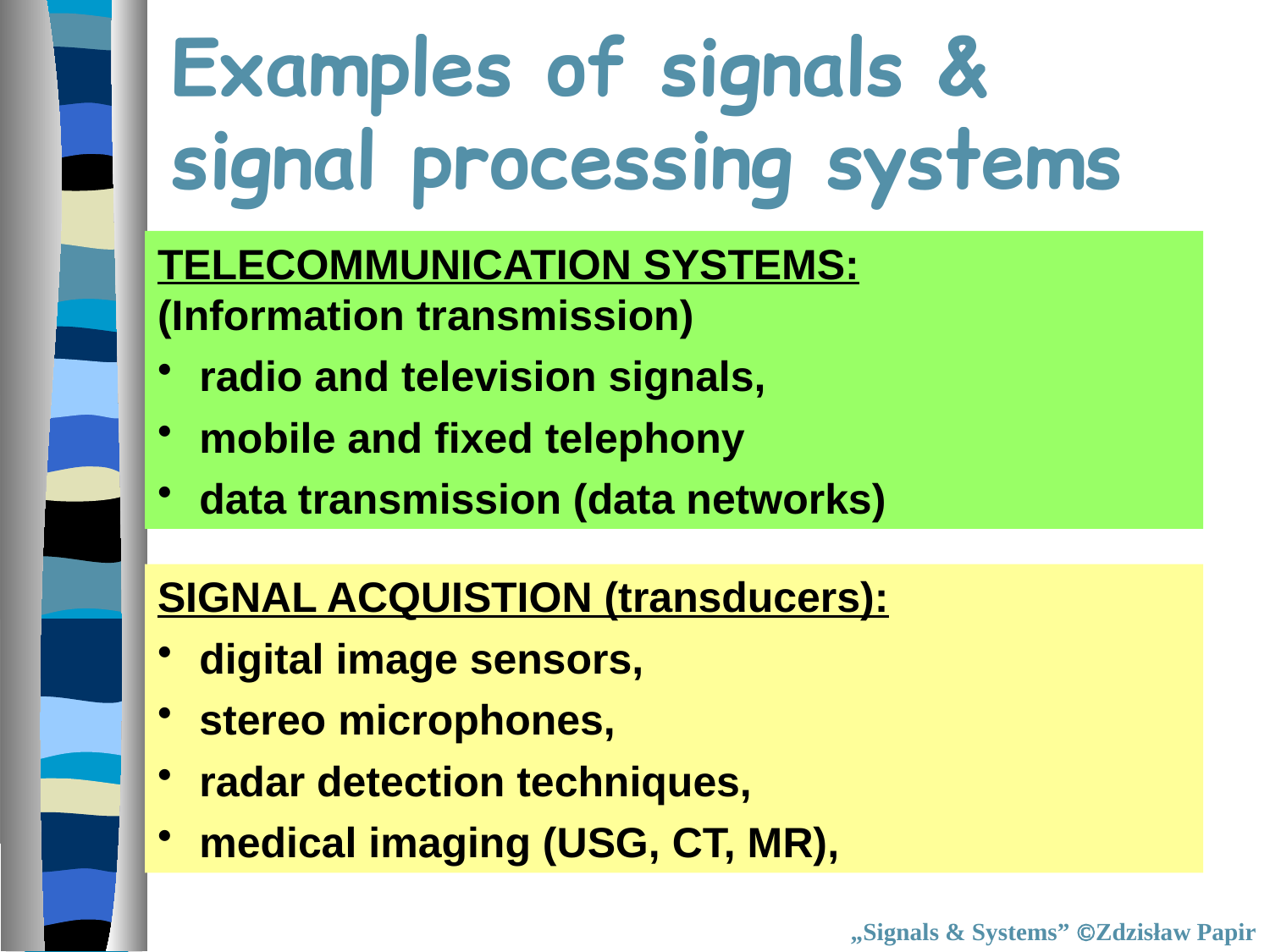

# Examples of signals & signal processing systems
TELECOMMUNICATION SYSTEMS:
(Information transmission)
 radio and television signals,
 mobile and fixed telephony
 data transmission (data networks)
SIGNAL ACQUISTION (transducers):
 digital image sensors,
 stereo microphones,
 radar detection techniques,
 medical imaging (USG, CT, MR),
„Signals & Systems” ©Zdzisław Papir